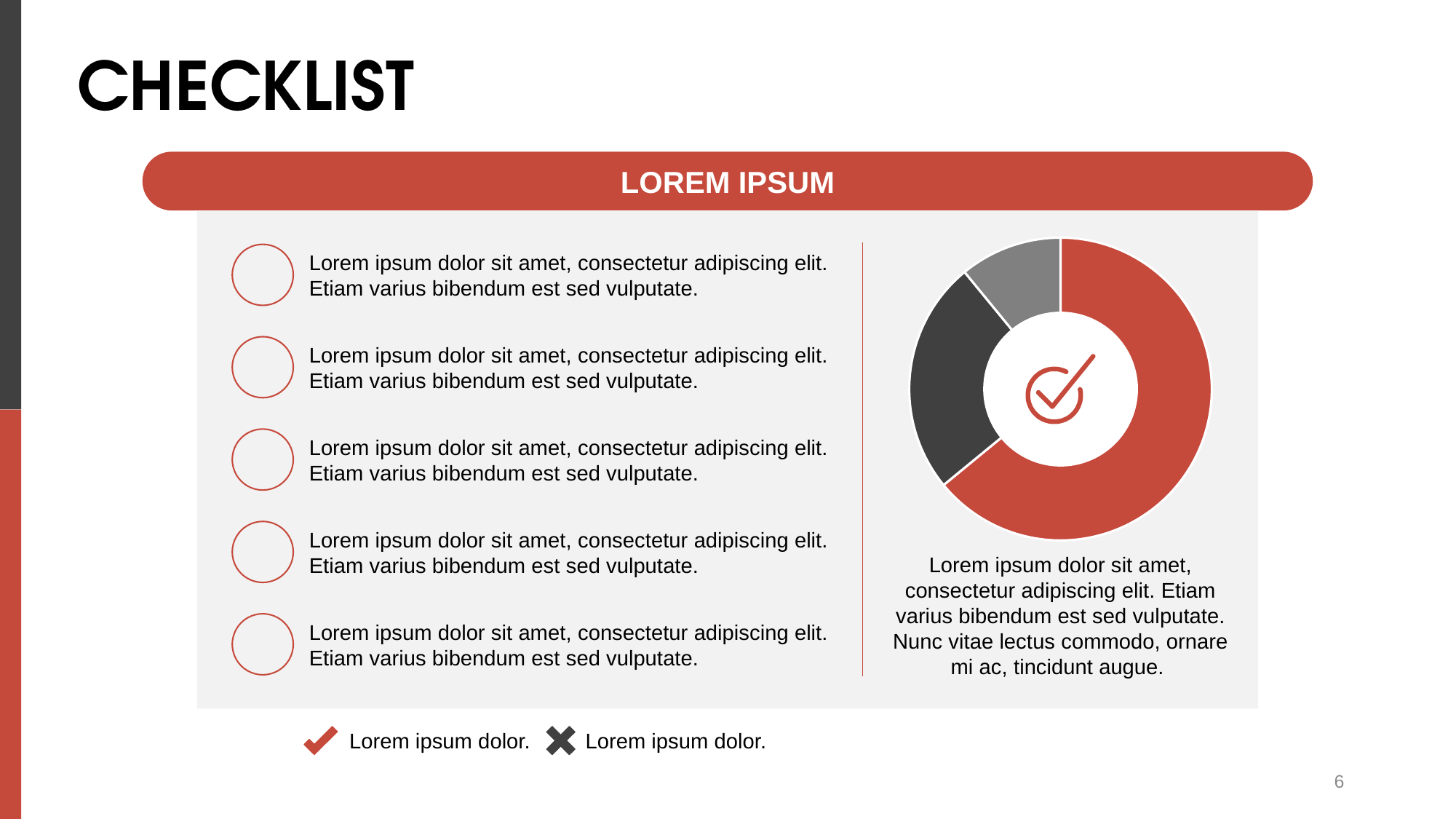

CHECKLIST
LOREM IPSUM

### Chart

| Category | Sales |
|---|---|
| 1st Qtr | 8.2 |
| 2nd Qtr | 3.2 |
| 3rd Qtr | 1.4 |
Lorem ipsum dolor sit amet, consectetur adipiscing elit. Etiam varius bibendum est sed vulputate.

Lorem ipsum dolor sit amet, consectetur adipiscing elit. Etiam varius bibendum est sed vulputate.

Lorem ipsum dolor sit amet, consectetur adipiscing elit. Etiam varius bibendum est sed vulputate.

Lorem ipsum dolor sit amet, consectetur adipiscing elit. Etiam varius bibendum est sed vulputate.
Lorem ipsum dolor sit amet, consectetur adipiscing elit. Etiam varius bibendum est sed vulputate. Nunc vitae lectus commodo, ornare mi ac, tincidunt augue.

Lorem ipsum dolor sit amet, consectetur adipiscing elit. Etiam varius bibendum est sed vulputate.

Lorem ipsum dolor.

Lorem ipsum dolor.
6